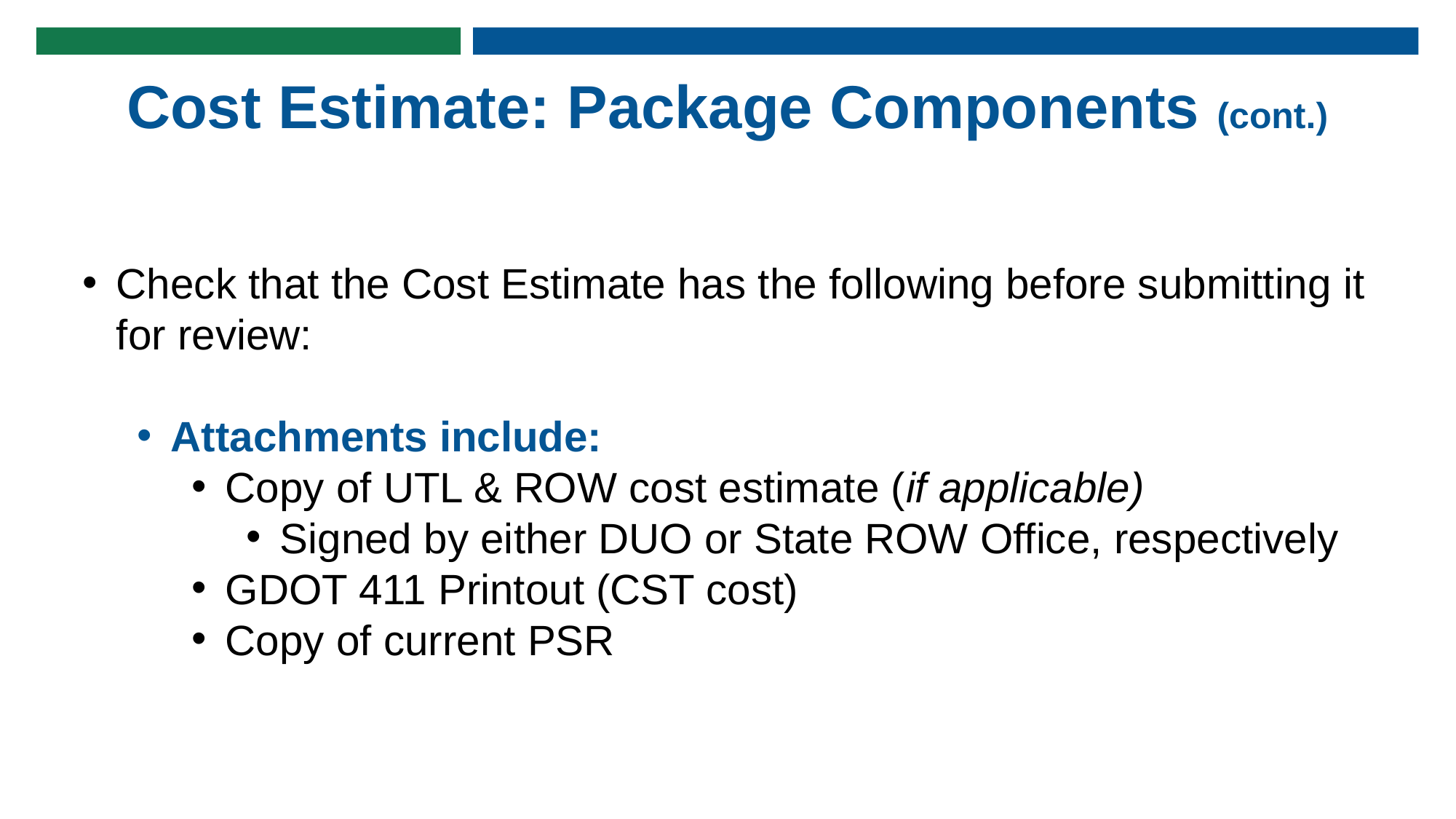

Cost Estimate: Package Components (cont.)

Check that the Cost Estimate has the following before submitting it for review:

Attachments include:
Copy of UTL & ROW cost estimate (if applicable)
Signed by either DUO or State ROW Office, respectively
GDOT 411 Printout (CST cost)
Copy of current PSR